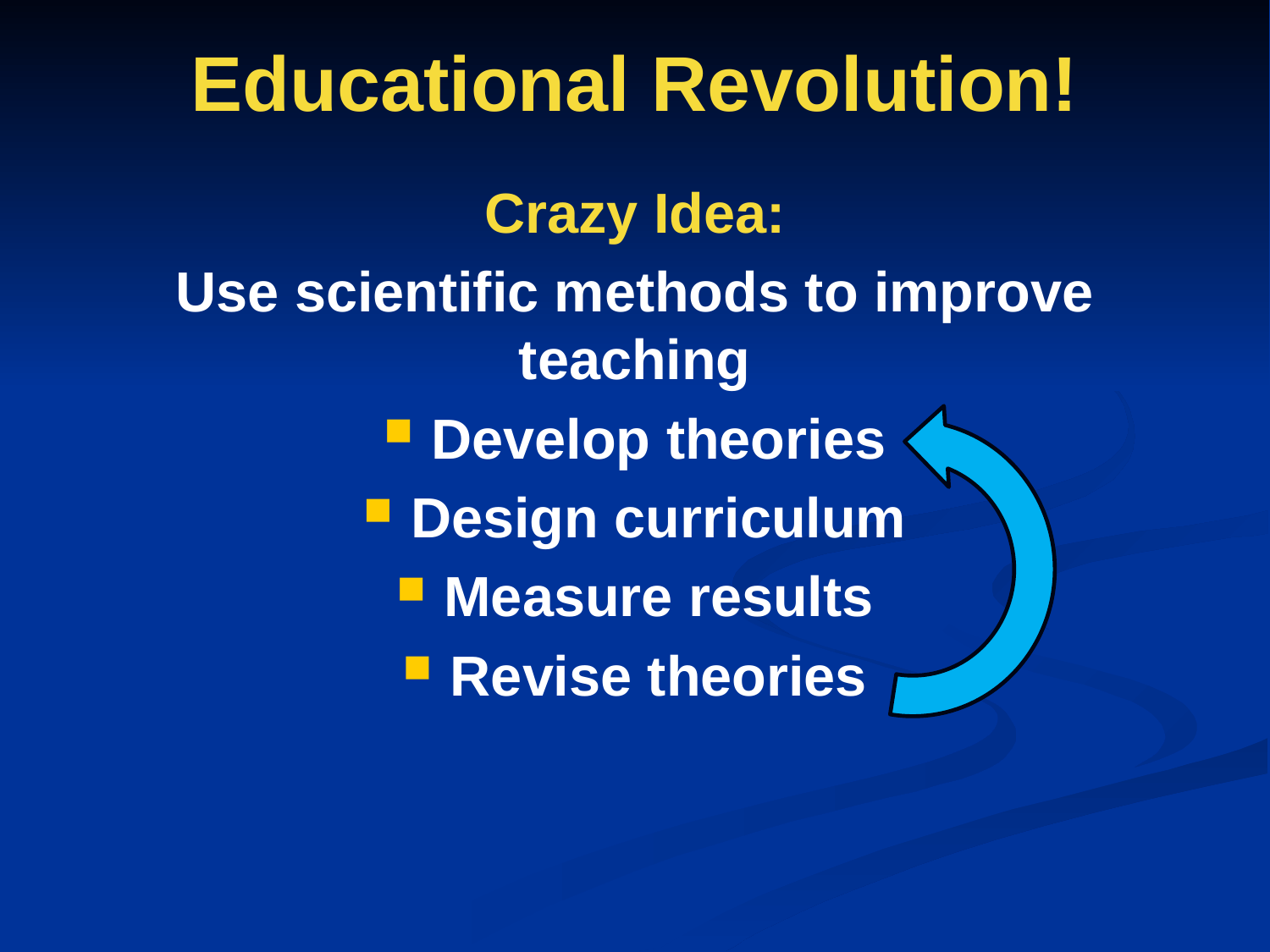

# Educational Revolution!
Crazy Idea:
Use scientific methods to improve teaching
Develop theories
Design curriculum
Measure results
Revise theories